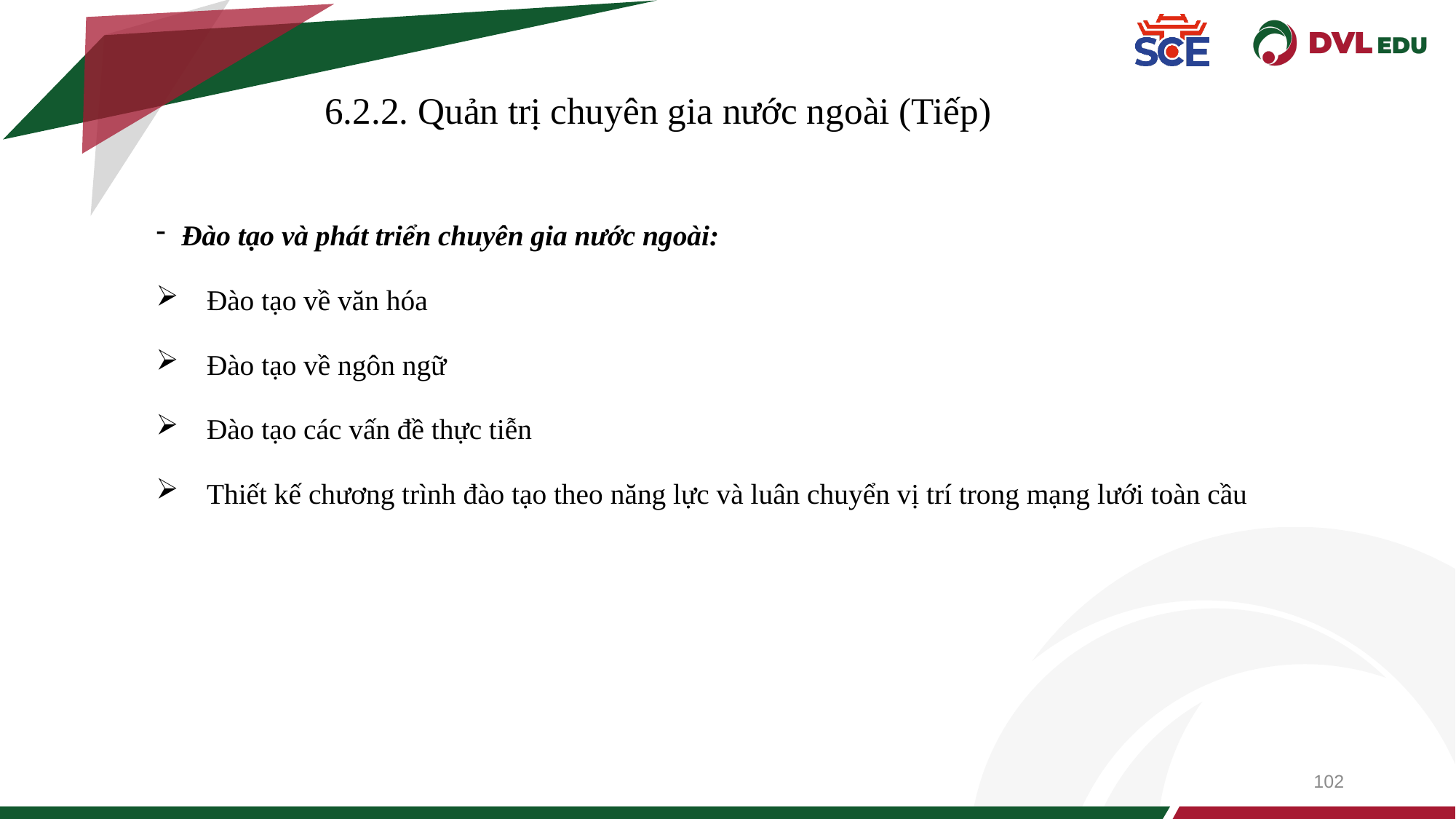

102
6.2.2. Quản trị chuyên gia nước ngoài (Tiếp)
Đào tạo và phát triển chuyên gia nước ngoài:
Đào tạo về văn hóa
Đào tạo về ngôn ngữ
Đào tạo các vấn đề thực tiễn
Thiết kế chương trình đào tạo theo năng lực và luân chuyển vị trí trong mạng lưới toàn cầu